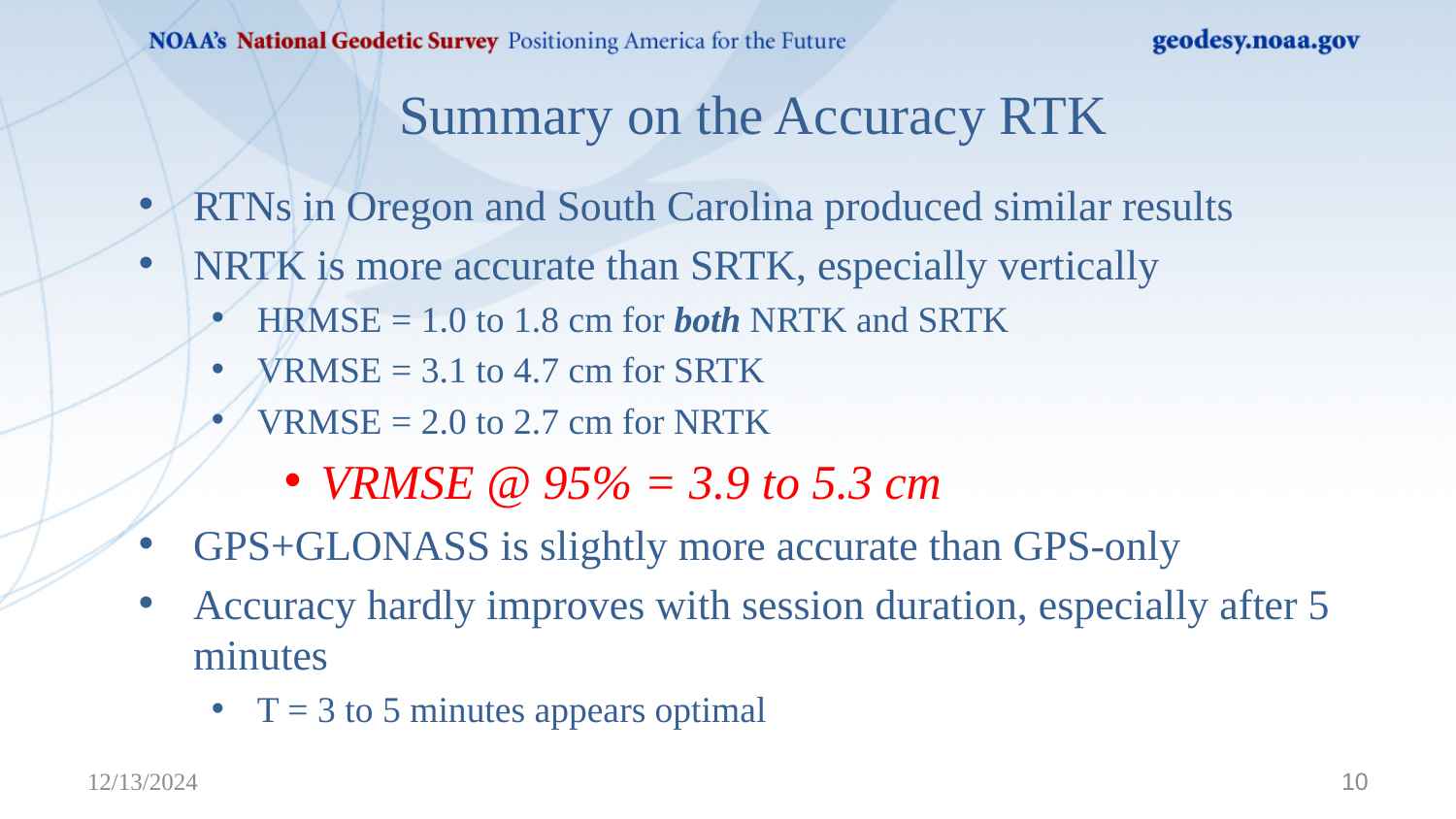

Summary on the Accuracy RTK
RTNs in Oregon and South Carolina produced similar results
NRTK is more accurate than SRTK, especially vertically
HRMSE = 1.0 to 1.8 cm for both NRTK and SRTK
VRMSE = 3.1 to 4.7 cm for SRTK
VRMSE = 2.0 to 2.7 cm for NRTK
VRMSE @ 95% = 3.9 to 5.3 cm
GPS+GLONASS is slightly more accurate than GPS-only
Accuracy hardly improves with session duration, especially after 5 minutes
T = 3 to 5 minutes appears optimal
12/13/2024
10